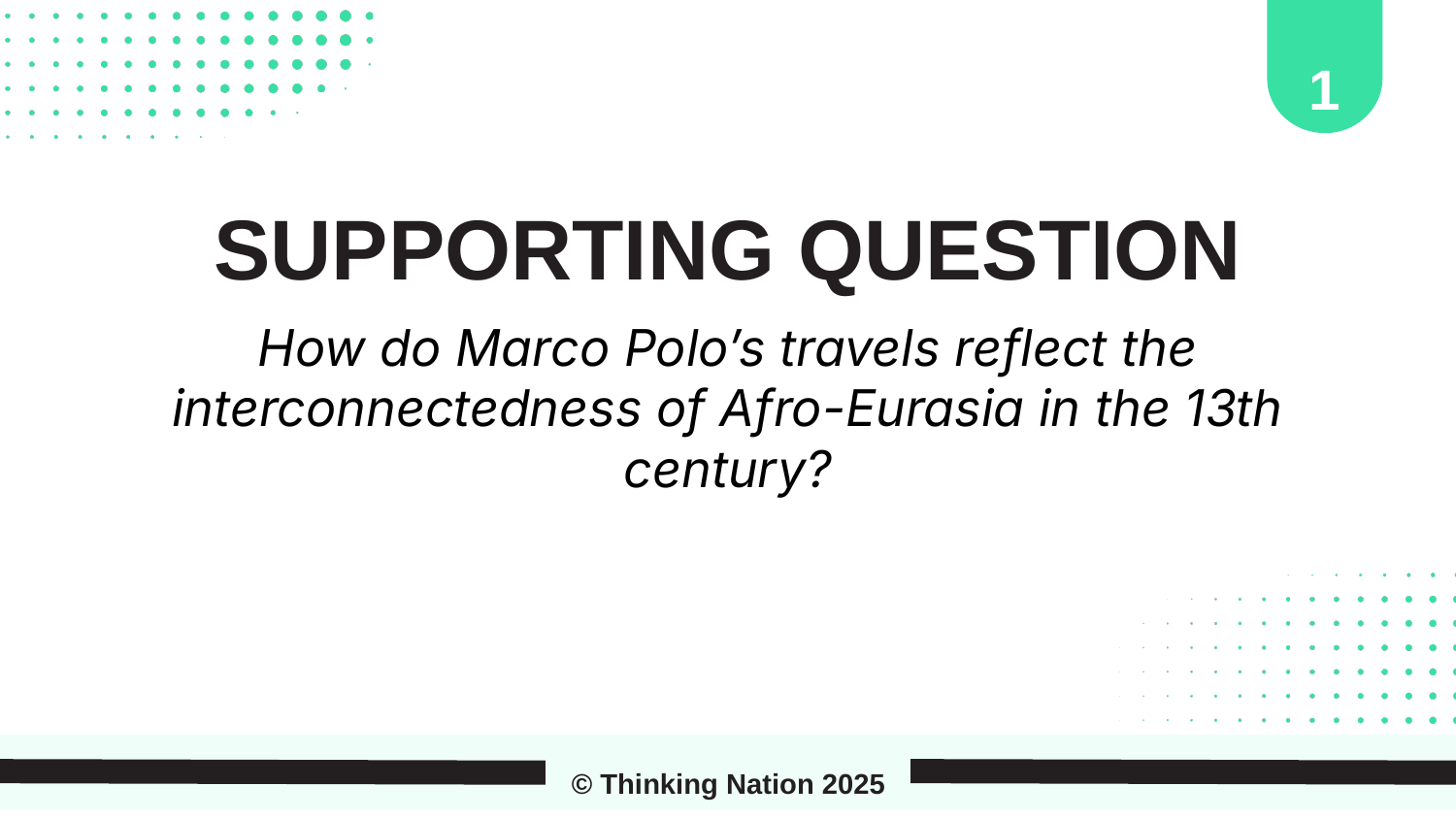

1
SUPPORTING QUESTION
How do Marco Polo’s travels reflect the interconnectedness of Afro-Eurasia in the 13th century?

© Thinking Nation 2025